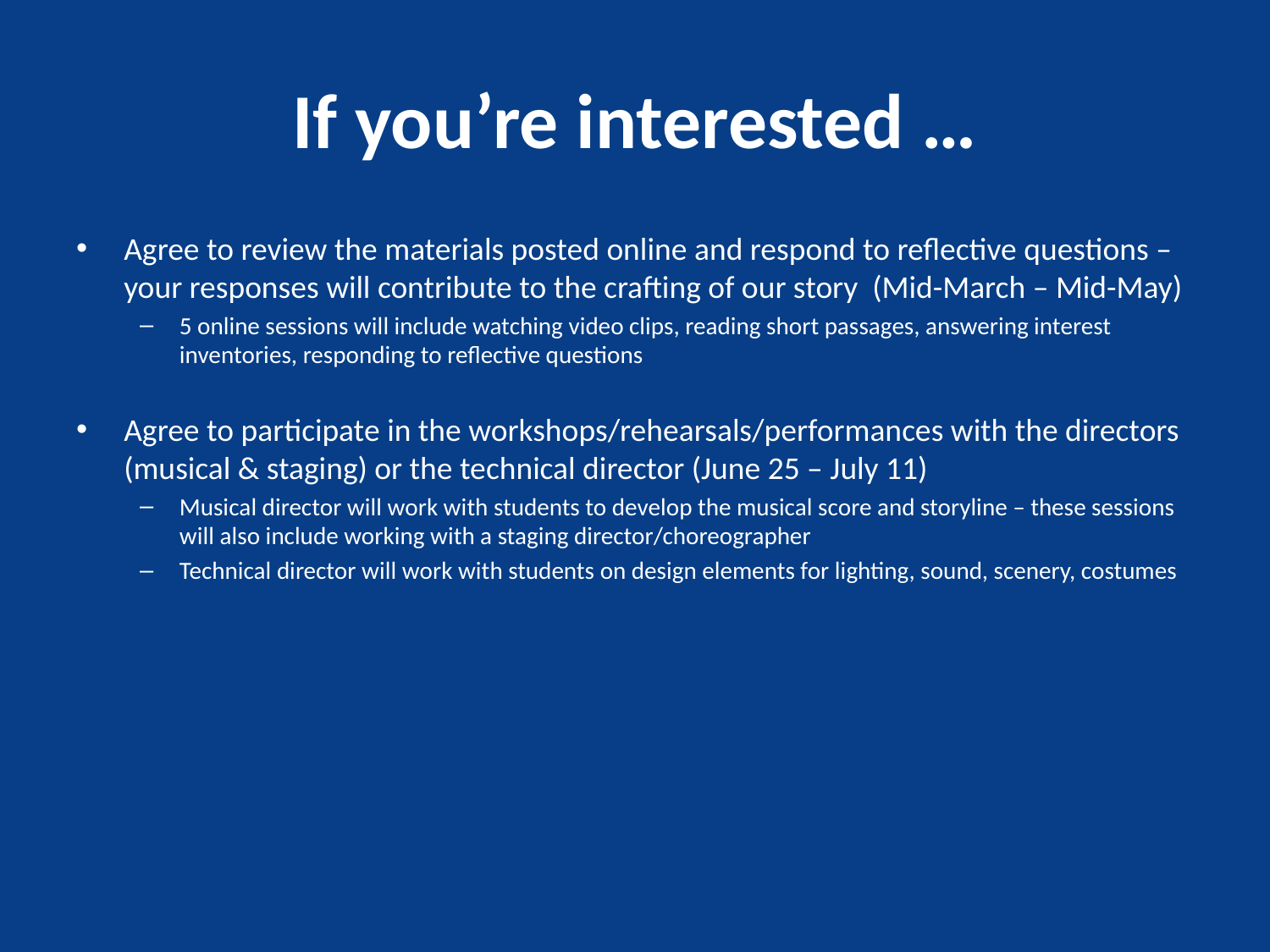

# If you’re interested …
Agree to review the materials posted online and respond to reflective questions – your responses will contribute to the crafting of our story  (Mid-March – Mid-May)
5 online sessions will include watching video clips, reading short passages, answering interest inventories, responding to reflective questions

Agree to participate in the workshops/rehearsals/performances with the directors (musical & staging) or the technical director (June 25 – July 11)
Musical director will work with students to develop the musical score and storyline – these sessions will also include working with a staging director/choreographer
Technical director will work with students on design elements for lighting, sound, scenery, costumes